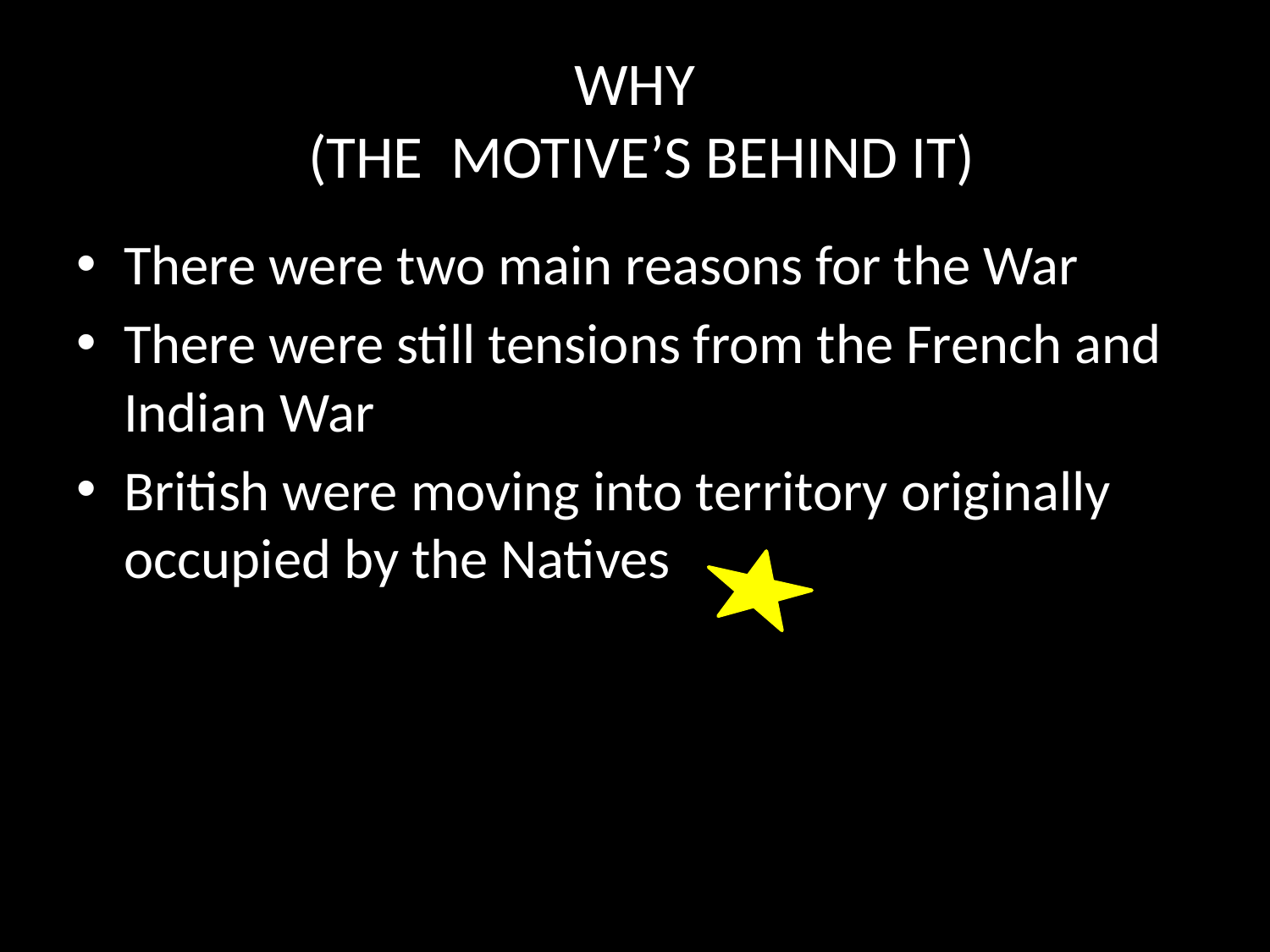

# WHY (THE  MOTIVE’S BEHIND IT)
There were two main reasons for the War
There were still tensions from the French and Indian War
British were moving into territory originally occupied by the Natives